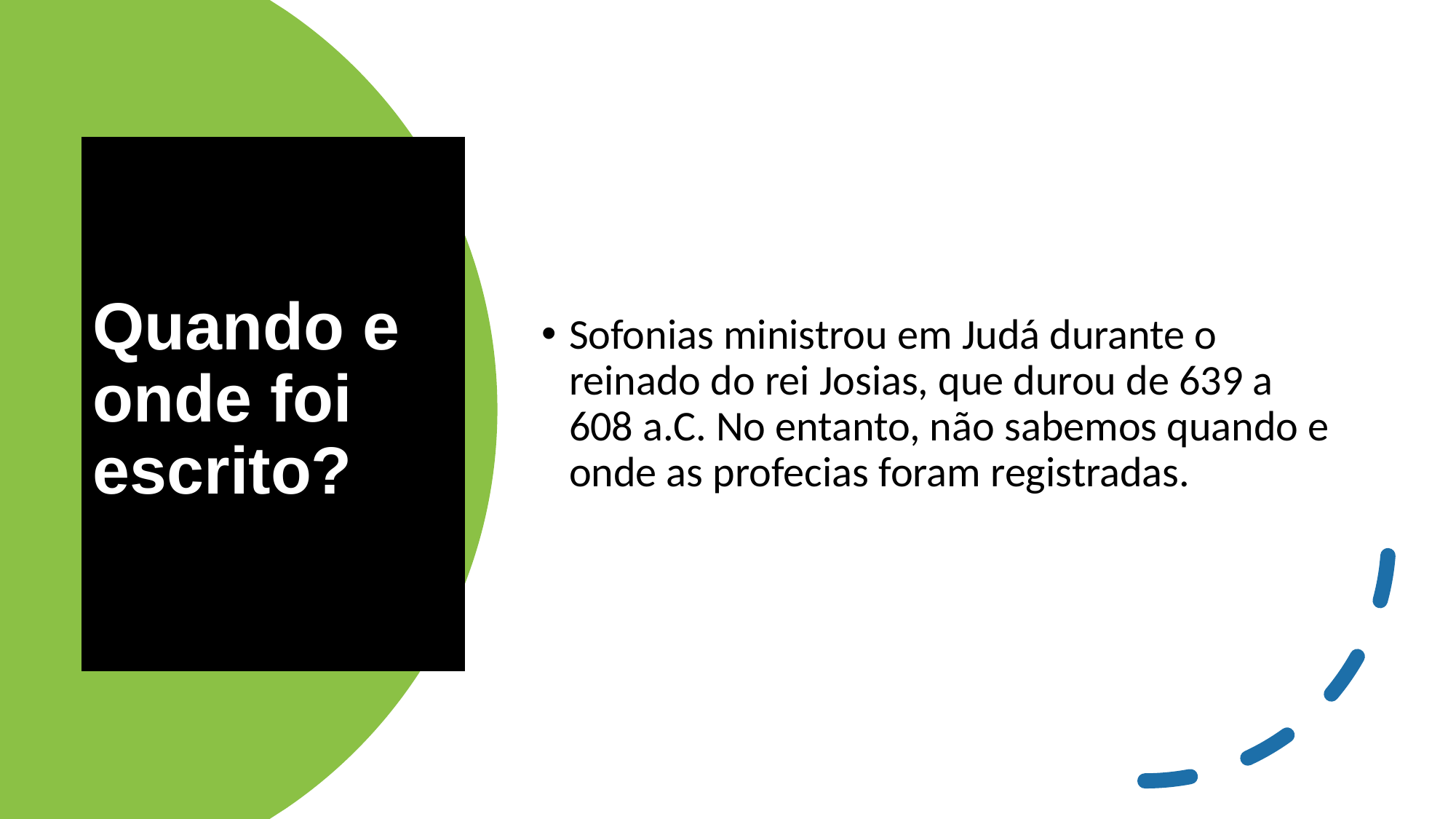

Sofonias ministrou em Judá durante o reinado do rei Josias, que durou de 639 a 608 a.C. No entanto, não sabemos quando e onde as profecias foram registradas.
# Quando e onde foi escrito?